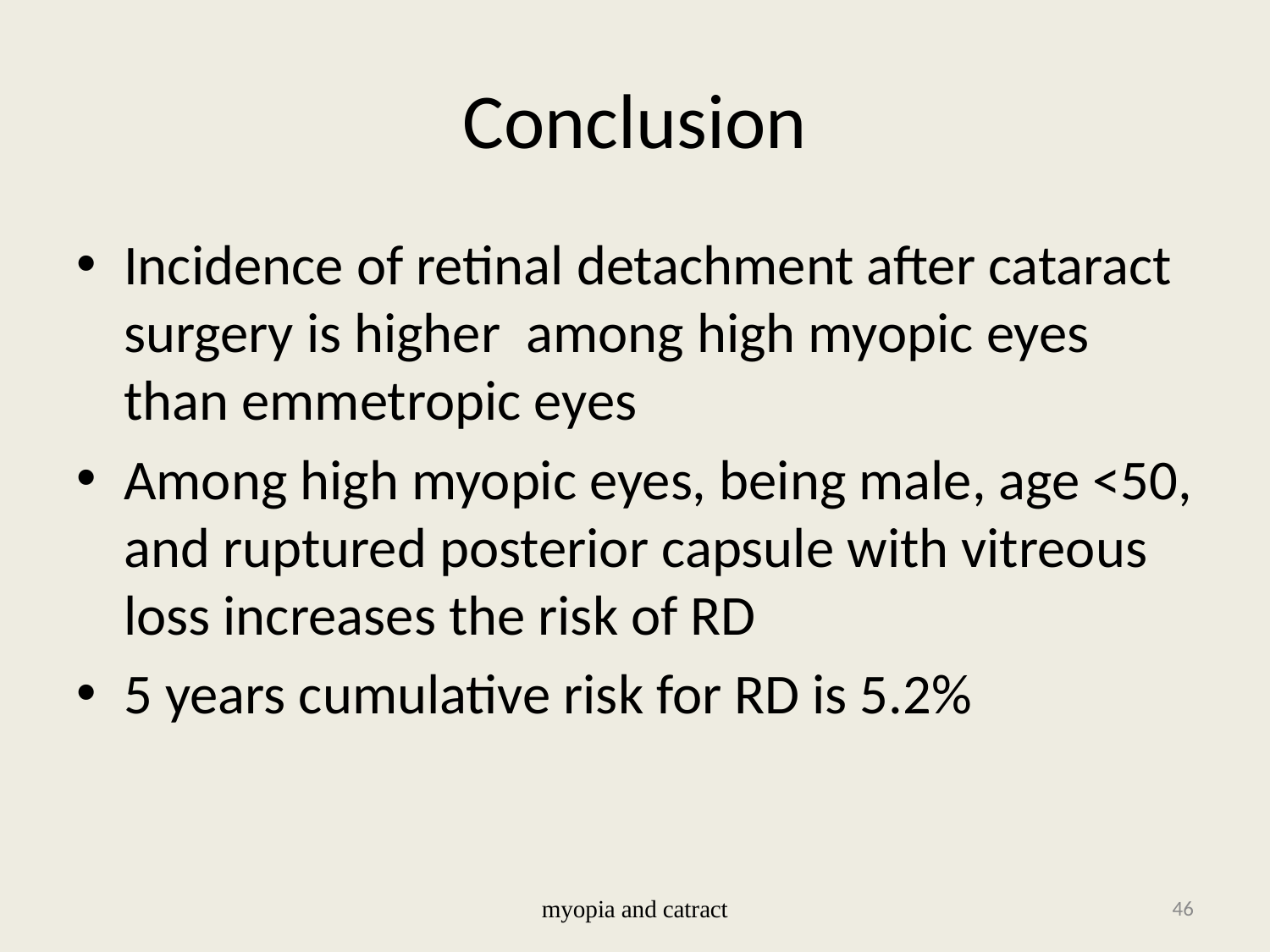

# Conclusion
Incidence of retinal detachment after cataract surgery is higher  among high myopic eyes than emmetropic eyes
Among high myopic eyes, being male, age <50, and ruptured posterior capsule with vitreous loss increases the risk of RD
5 years cumulative risk for RD is 5.2%
myopia and catract
46